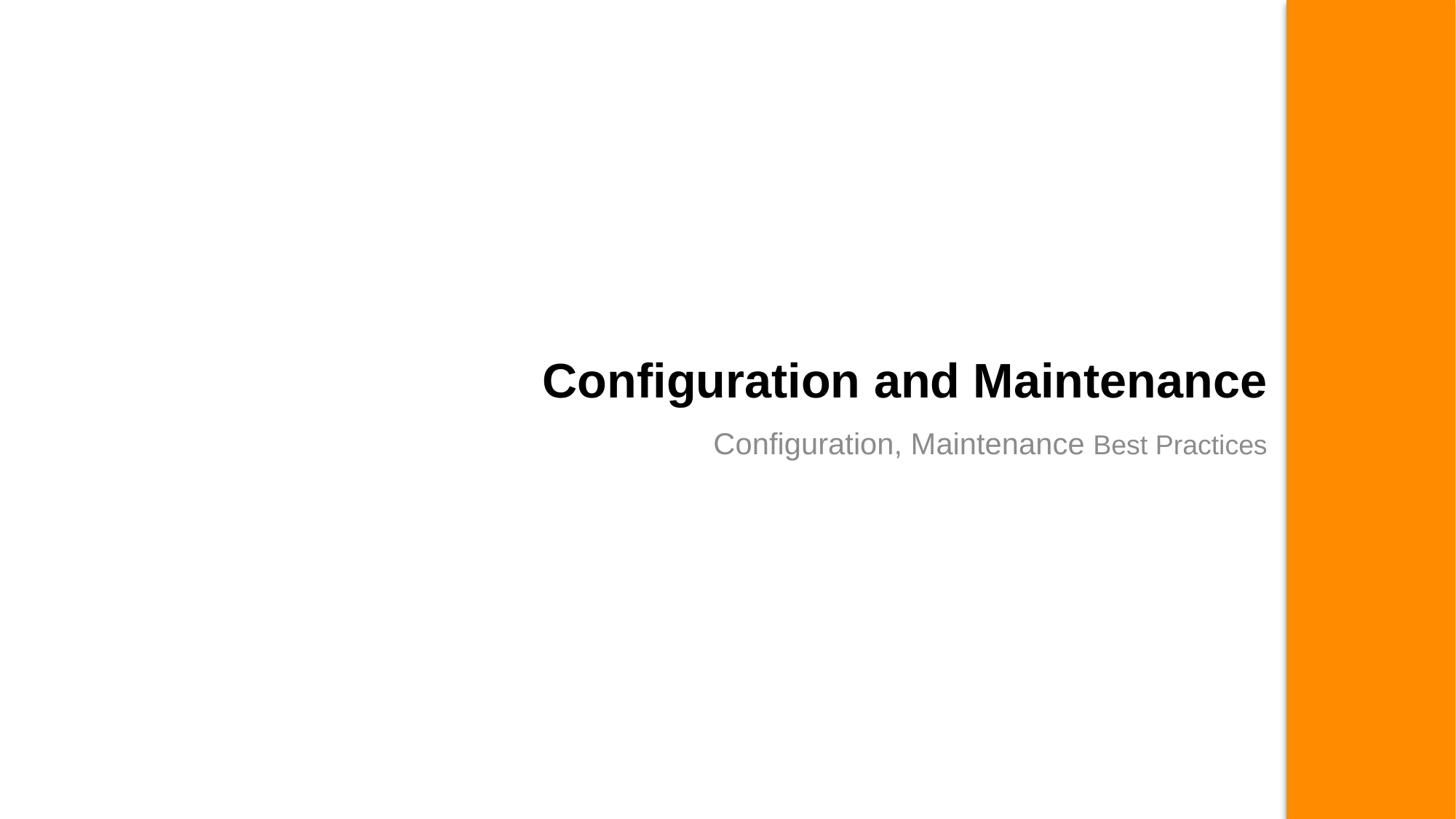

# Configuration and Maintenance
Configuration, Maintenance Best Practices